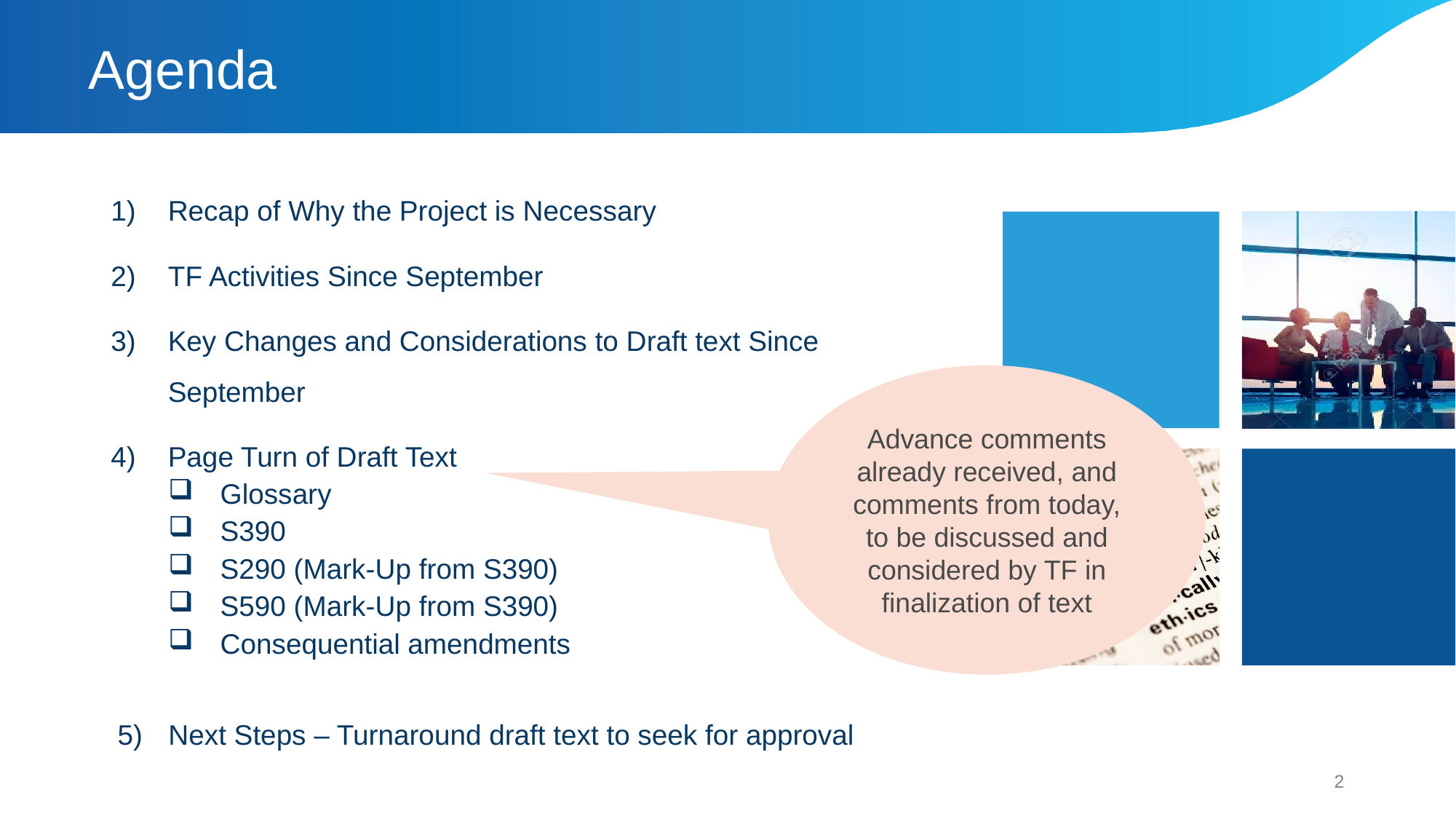

# Agenda
Recap of Why the Project is Necessary
TF Activities Since September
Key Changes and Considerations to Draft text Since September
Page Turn of Draft Text
 Glossary
 S390
 S290 (Mark-Up from S390)
 S590 (Mark-Up from S390)
 Consequential amendments

Next Steps – Turnaround draft text to seek for approval
Advance comments already received, and comments from today, to be discussed and considered by TF in finalization of text

2